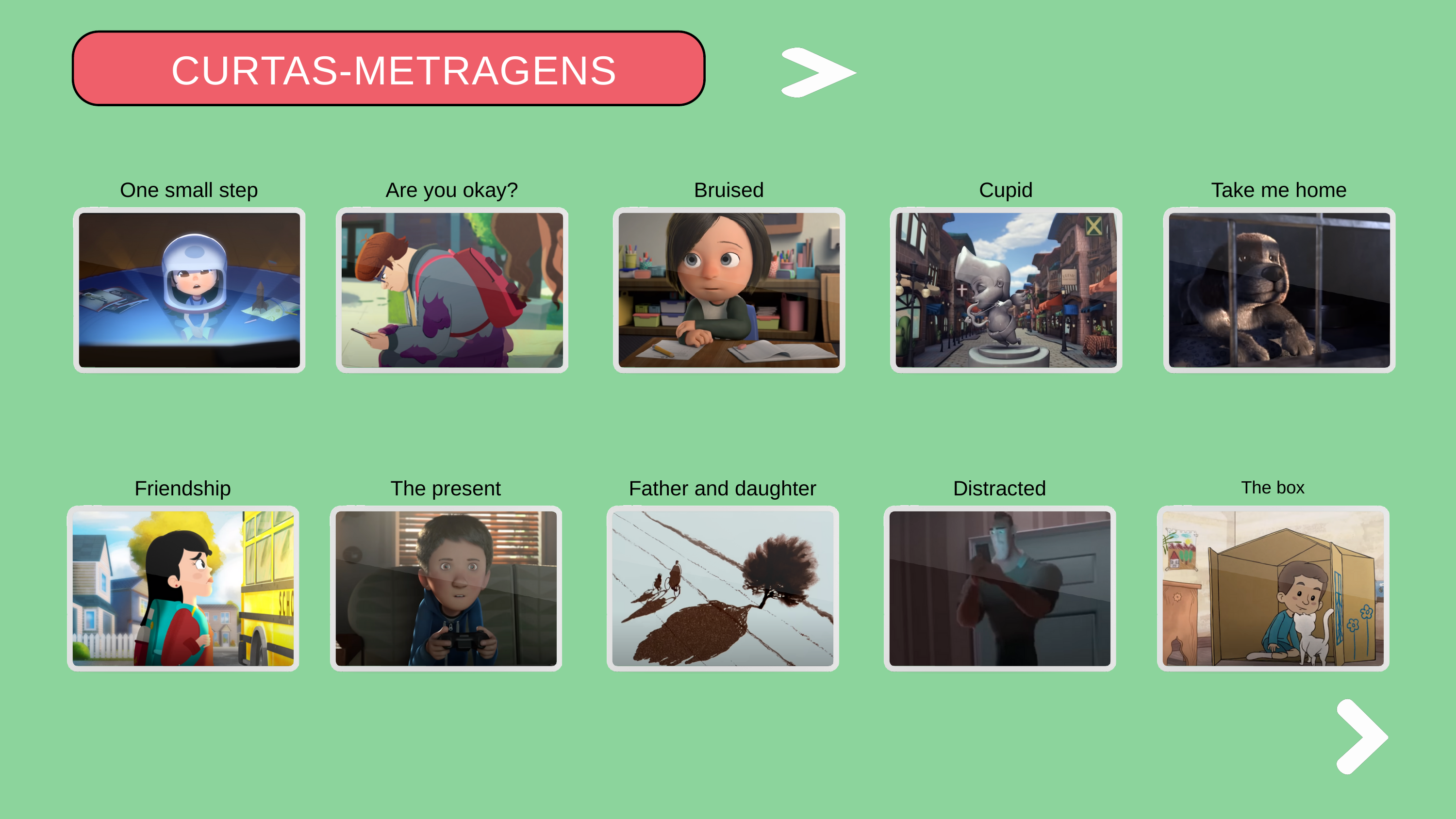

CURTAS-METRAGENS
One small step
Are you okay?
Bruised
Cupid
Take me home

Friendship
The present
Father and daughter
Distracted
The box